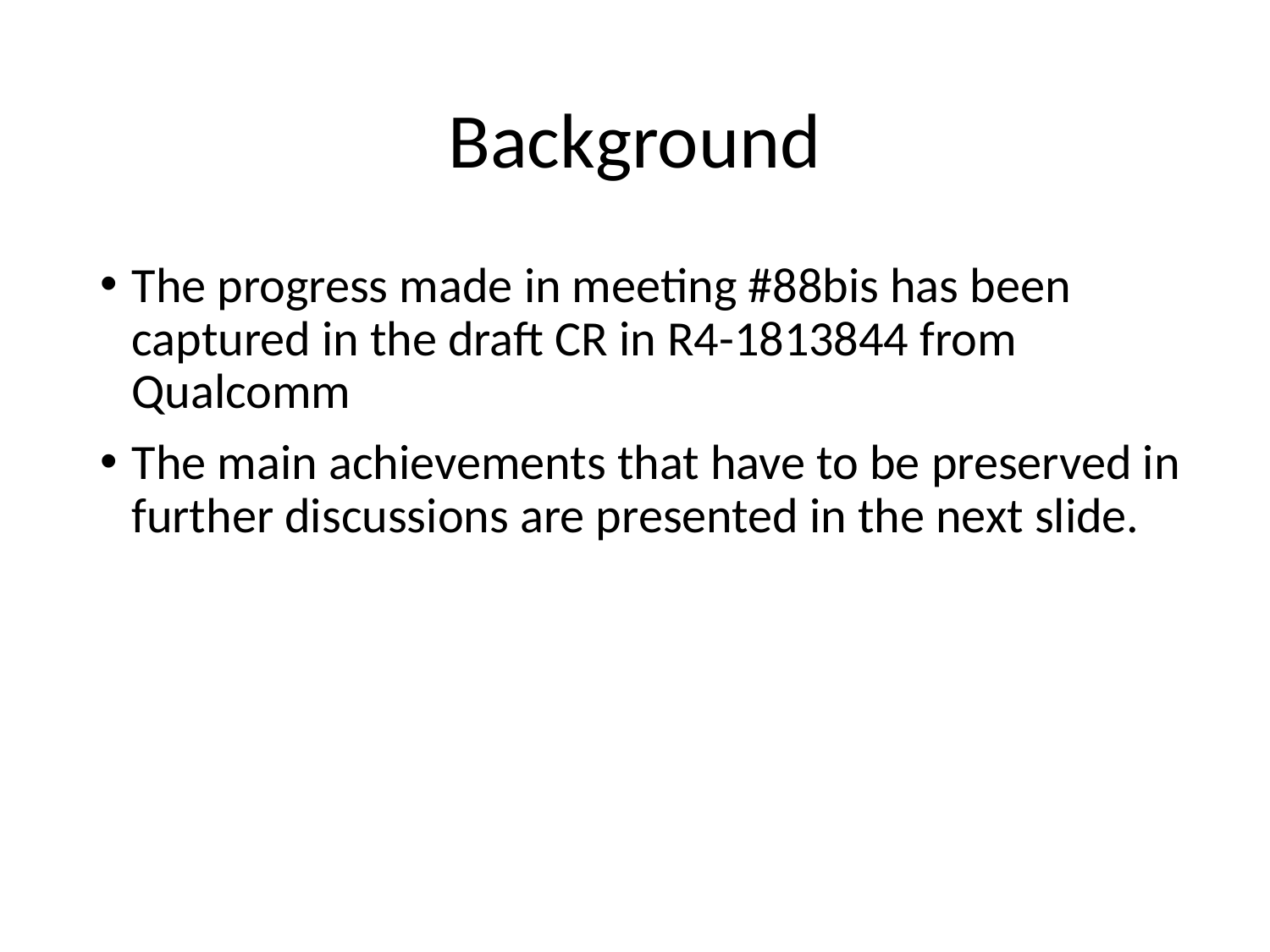

# Background
The progress made in meeting #88bis has been captured in the draft CR in R4-1813844 from Qualcomm
The main achievements that have to be preserved in further discussions are presented in the next slide.